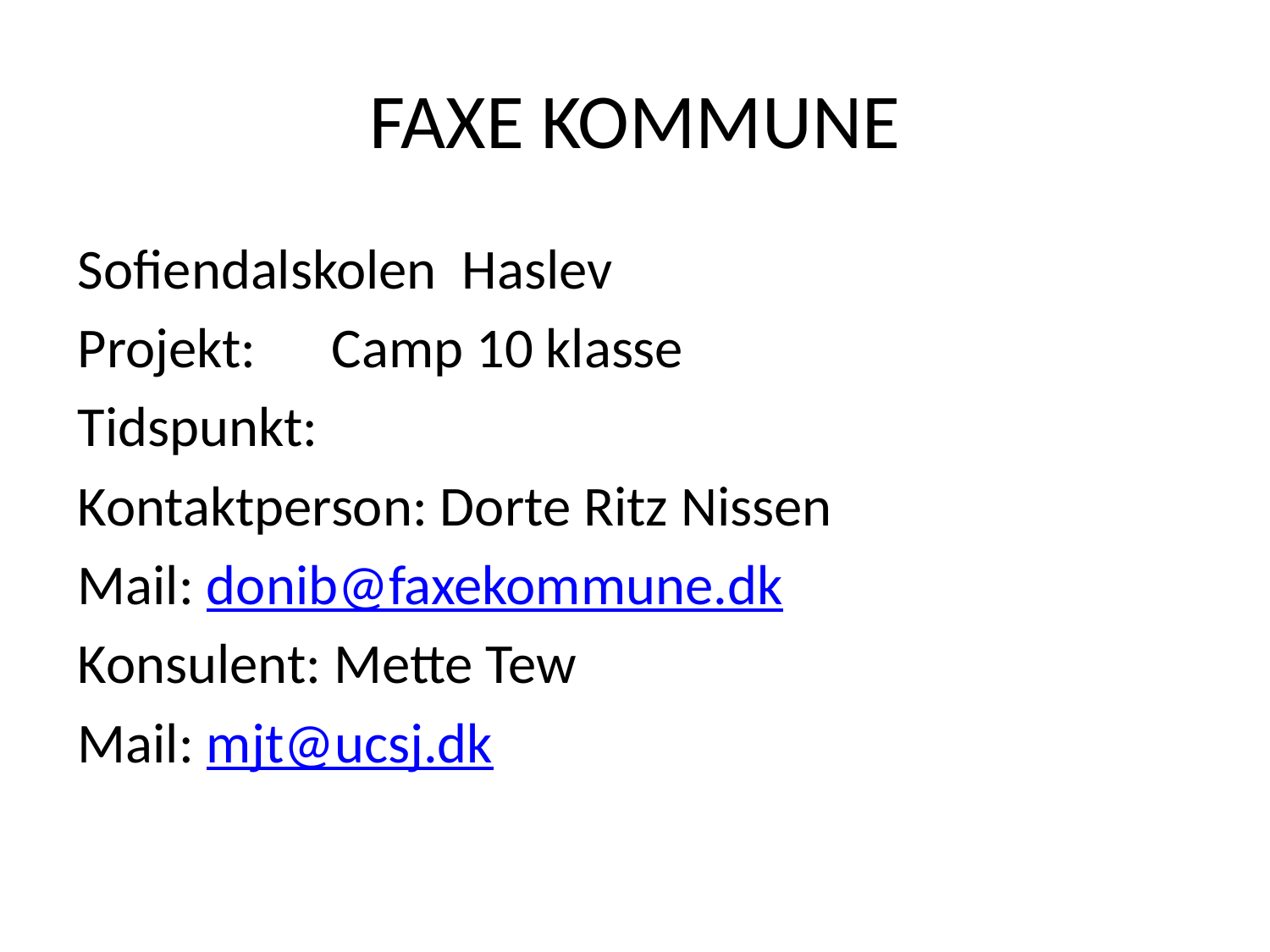

# FAXE KOMMUNE
Sofiendalskolen  Haslev
Projekt:	Camp 10 klasse
Tidspunkt:
Kontaktperson: Dorte Ritz Nissen
Mail: donib@faxekommune.dk
Konsulent: Mette Tew
Mail: mjt@ucsj.dk